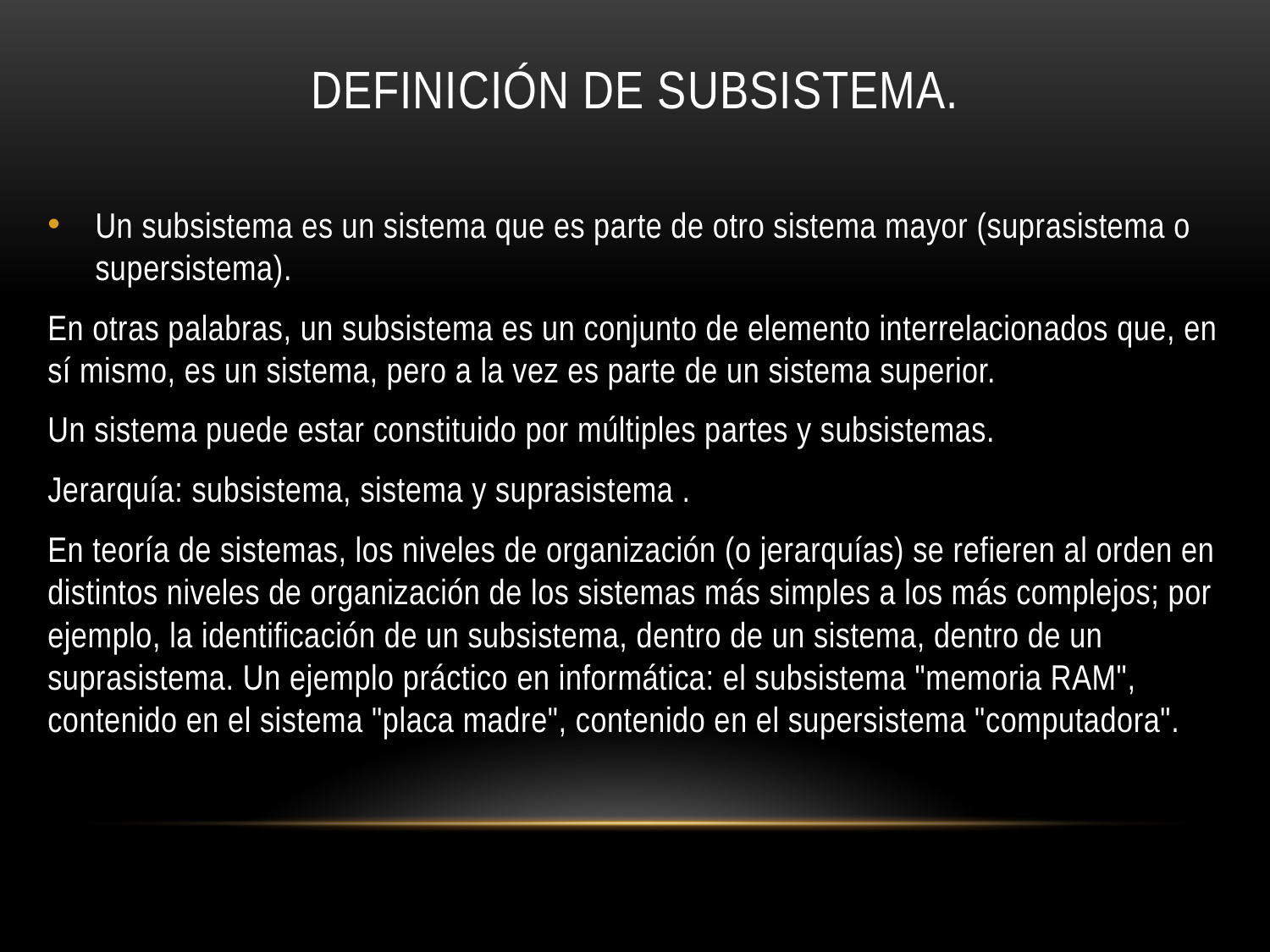

# Definición de Subsistema.
Un subsistema es un sistema que es parte de otro sistema mayor (suprasistema o supersistema).
En otras palabras, un subsistema es un conjunto de elemento interrelacionados que, en sí mismo, es un sistema, pero a la vez es parte de un sistema superior.
Un sistema puede estar constituido por múltiples partes y subsistemas.
Jerarquía: subsistema, sistema y suprasistema .
En teoría de sistemas, los niveles de organización (o jerarquías) se refieren al orden en distintos niveles de organización de los sistemas más simples a los más complejos; por ejemplo, la identificación de un subsistema, dentro de un sistema, dentro de un suprasistema. Un ejemplo práctico en informática: el subsistema "memoria RAM", contenido en el sistema "placa madre", contenido en el supersistema "computadora".